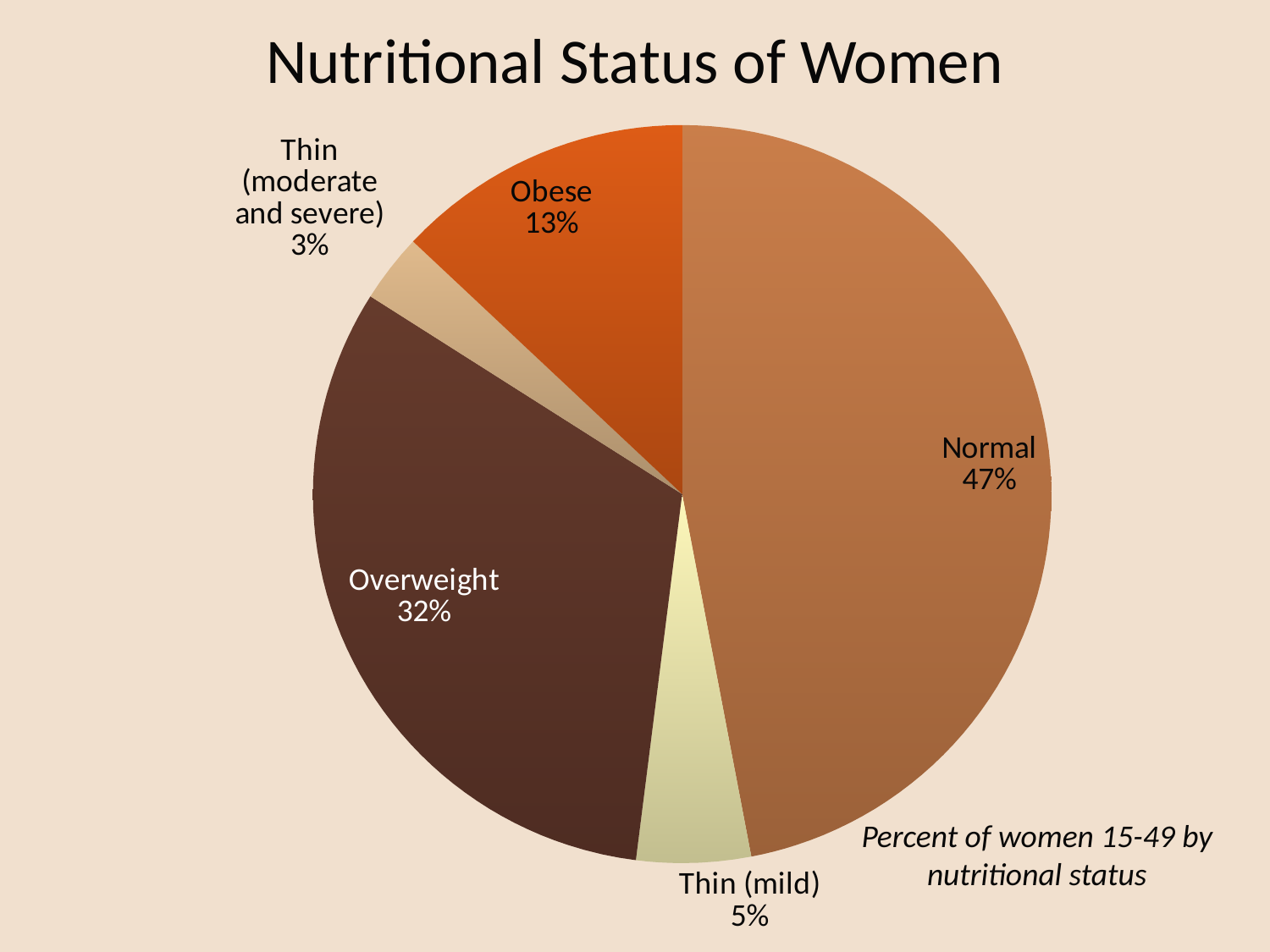

# Nutritional Status of Women

### Chart

| Category | Sales |
|---|---|
| Normal | 47.0 |
| Thin (mild) | 5.0 |
| Overweight | 32.0 |
| Thin (moderate and severe) | 3.0 |
| Obese | 13.0 |
Percent of women 15-49 by nutritional status